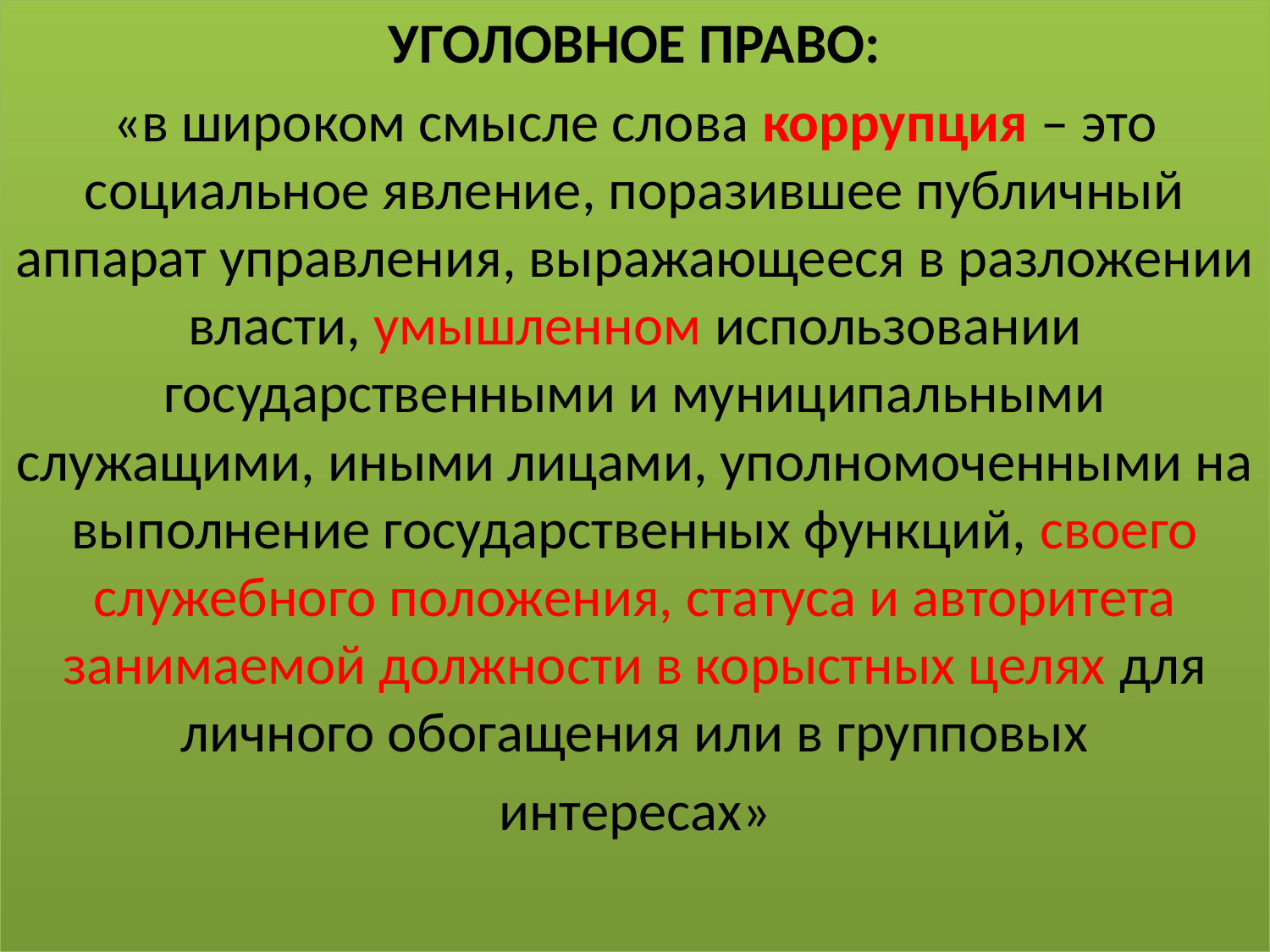

УГОЛОВНОЕ ПРАВО:
«в широком смысле слова коррупция – это социальное явление, поразившее публичный аппарат управления, выражающееся в разложении власти, умышленном использовании государственными и муниципальными служащими, иными лицами, уполномоченными на выполнение государственных функций, своего служебного положения, статуса и авторитета занимаемой должности в корыстных целях для личного обогащения или в групповых
интересах»
#